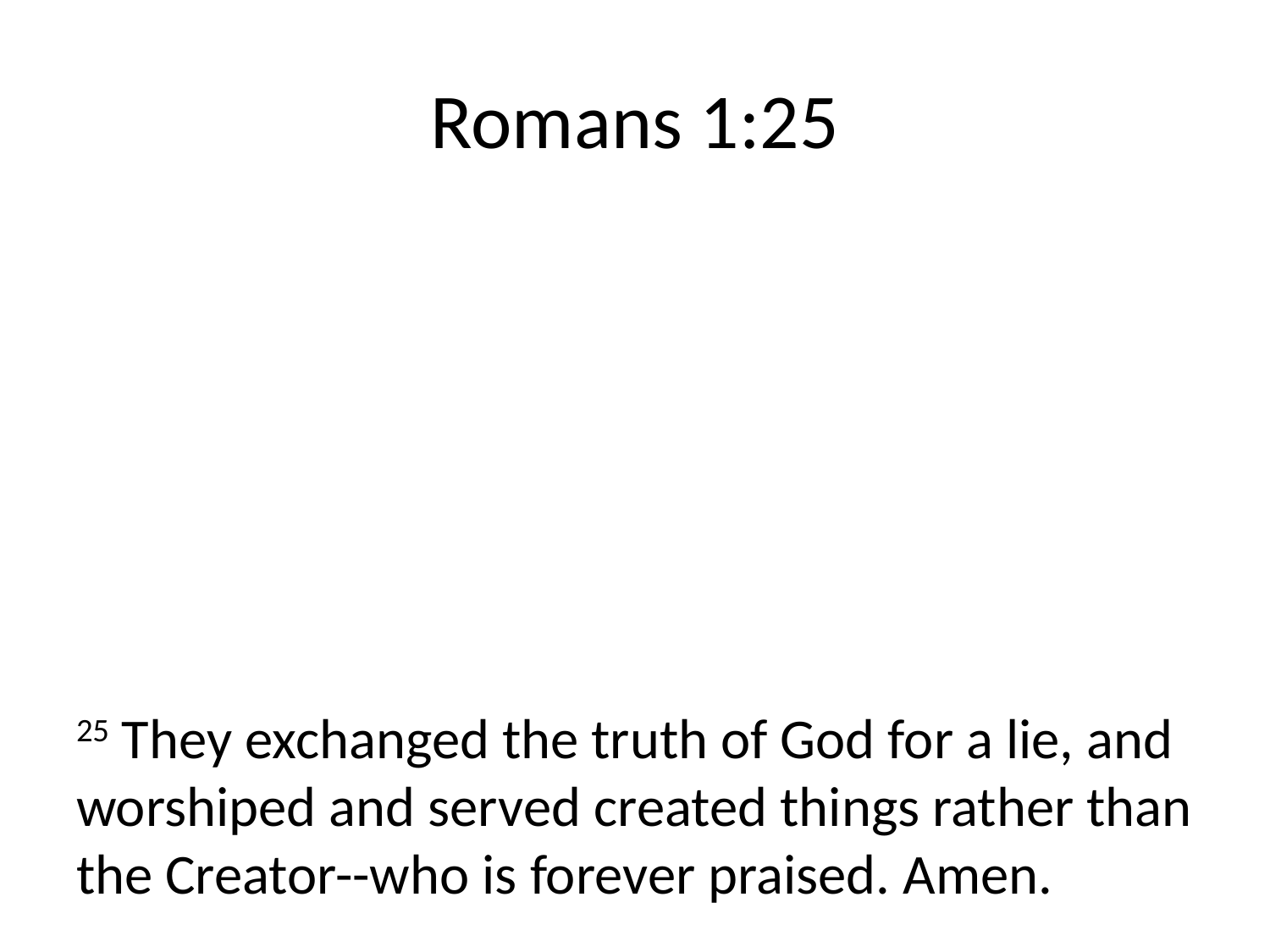

# Romans 1:25

25 They exchanged the truth of God for a lie, and worshiped and served created things rather than the Creator--who is forever praised. Amen.